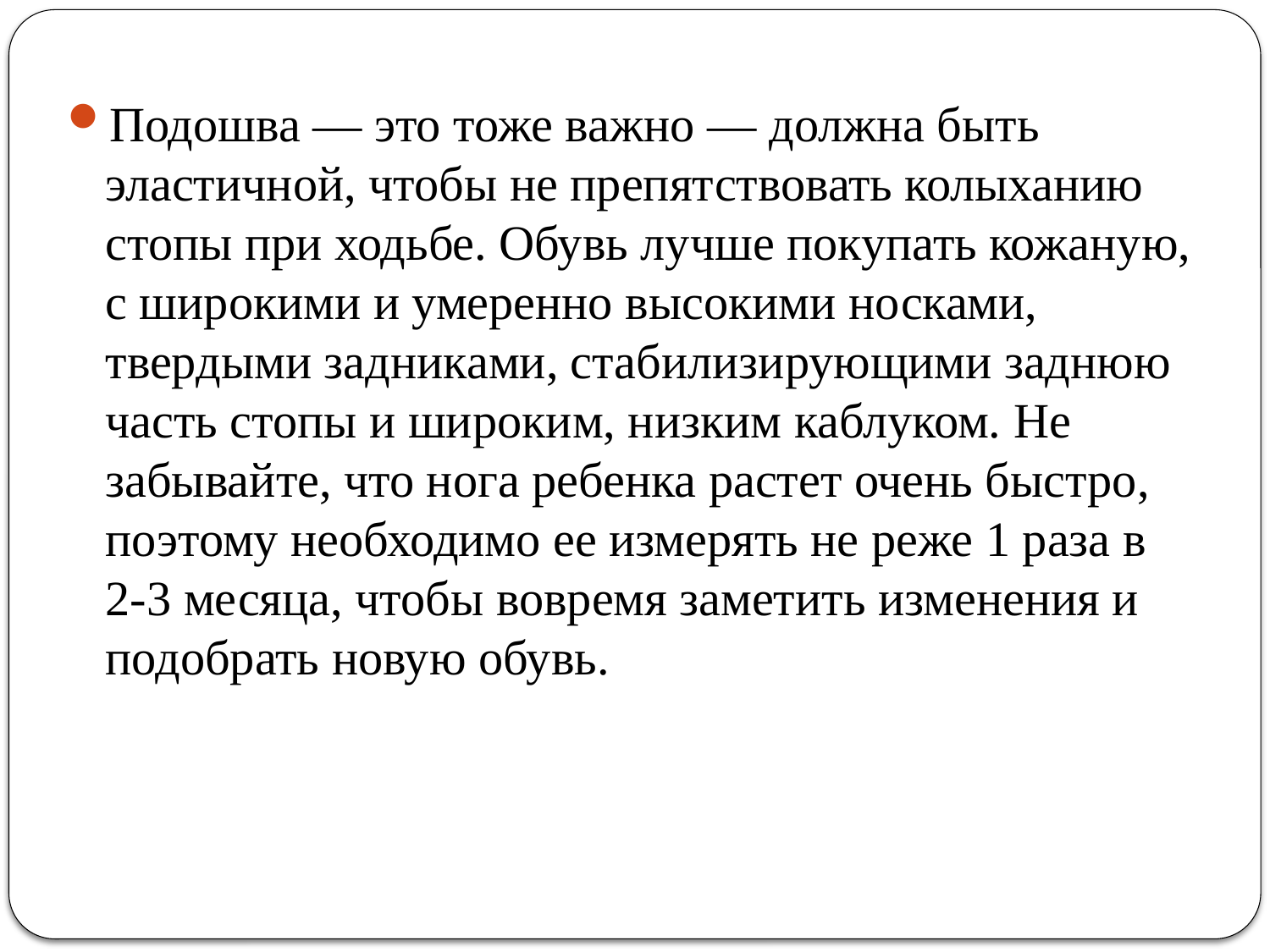

Подошва — это тоже важно — должна быть эластичной, чтобы не препятствовать колыханию стопы при ходьбе. Обувь лучше покупать кожаную, с широкими и умеренно высокими носками, твердыми задни­ками, стабилизирующими заднюю часть стопы и широким, низким каб­луком. Не забывайте, что нога ребенка растет очень быстро, поэтому необходимо ее измерять не реже 1 раза в 2-3 месяца, чтобы вовремя заметить изменения и подобрать новую обувь.